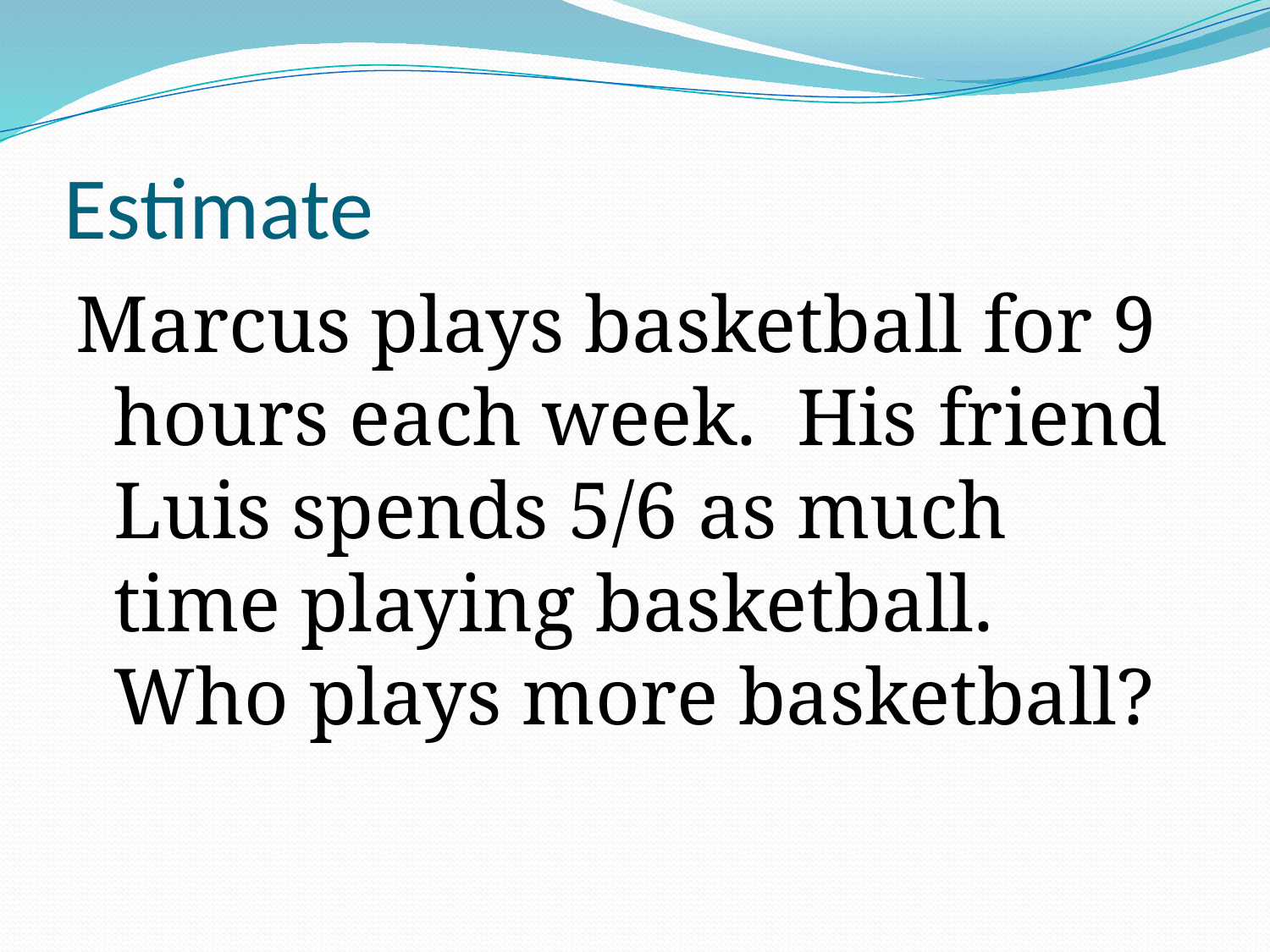

# Estimate
Marcus plays basketball for 9 hours each week.  His friend Luis spends 5/6 as much time playing basketball.  Who plays more basketball?